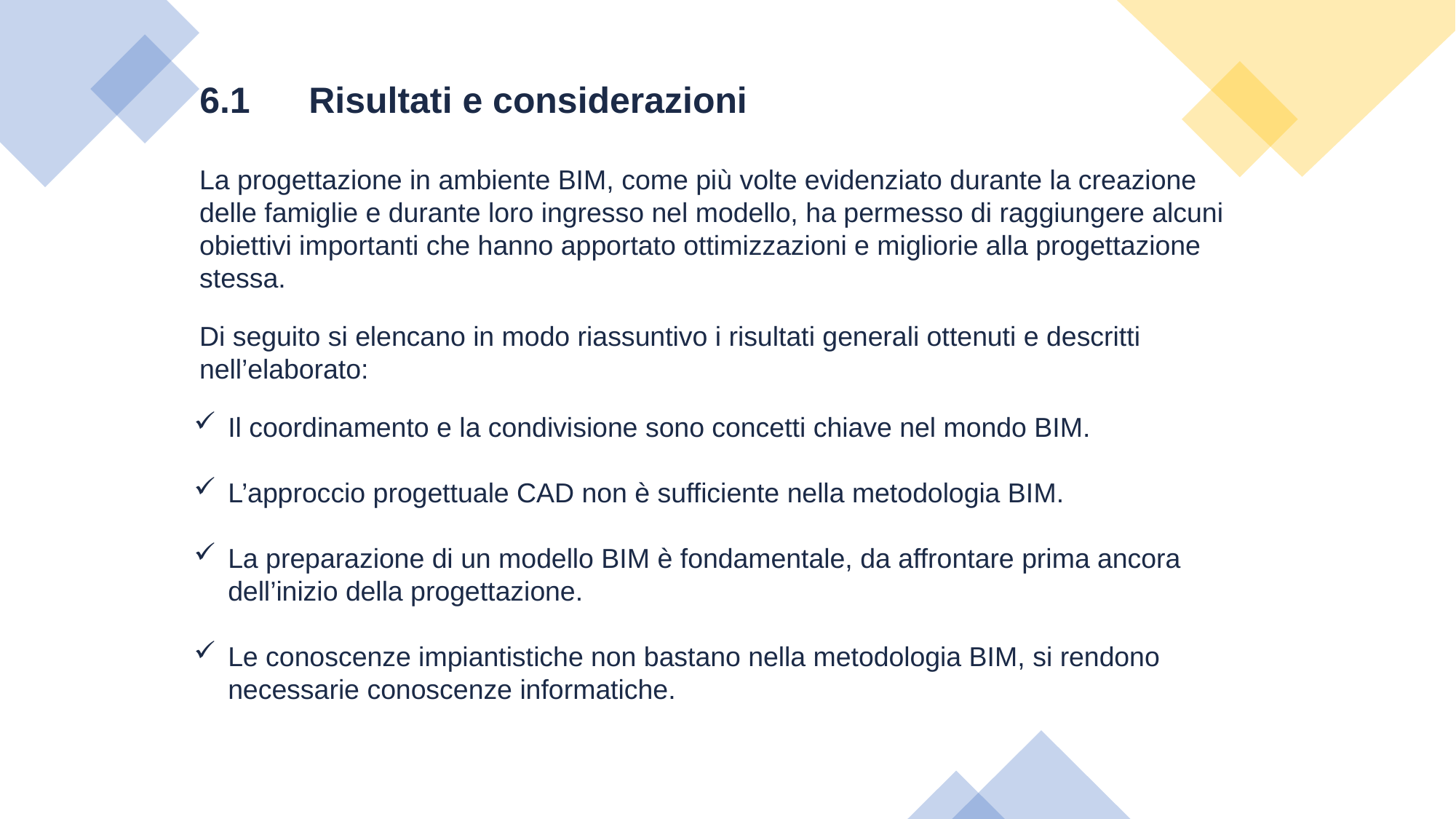

6.1	Risultati e considerazioni

La progettazione in ambiente BIM, come più volte evidenziato durante la creazione delle famiglie e durante loro ingresso nel modello, ha permesso di raggiungere alcuni obiettivi importanti che hanno apportato ottimizzazioni e migliorie alla progettazione stessa.
Di seguito si elencano in modo riassuntivo i risultati generali ottenuti e descritti nell’elaborato:
Il coordinamento e la condivisione sono concetti chiave nel mondo BIM.

L’approccio progettuale CAD non è sufficiente nella metodologia BIM.

La preparazione di un modello BIM è fondamentale, da affrontare prima ancora dell’inizio della progettazione.

Le conoscenze impiantistiche non bastano nella metodologia BIM, si rendono necessarie conoscenze informatiche.